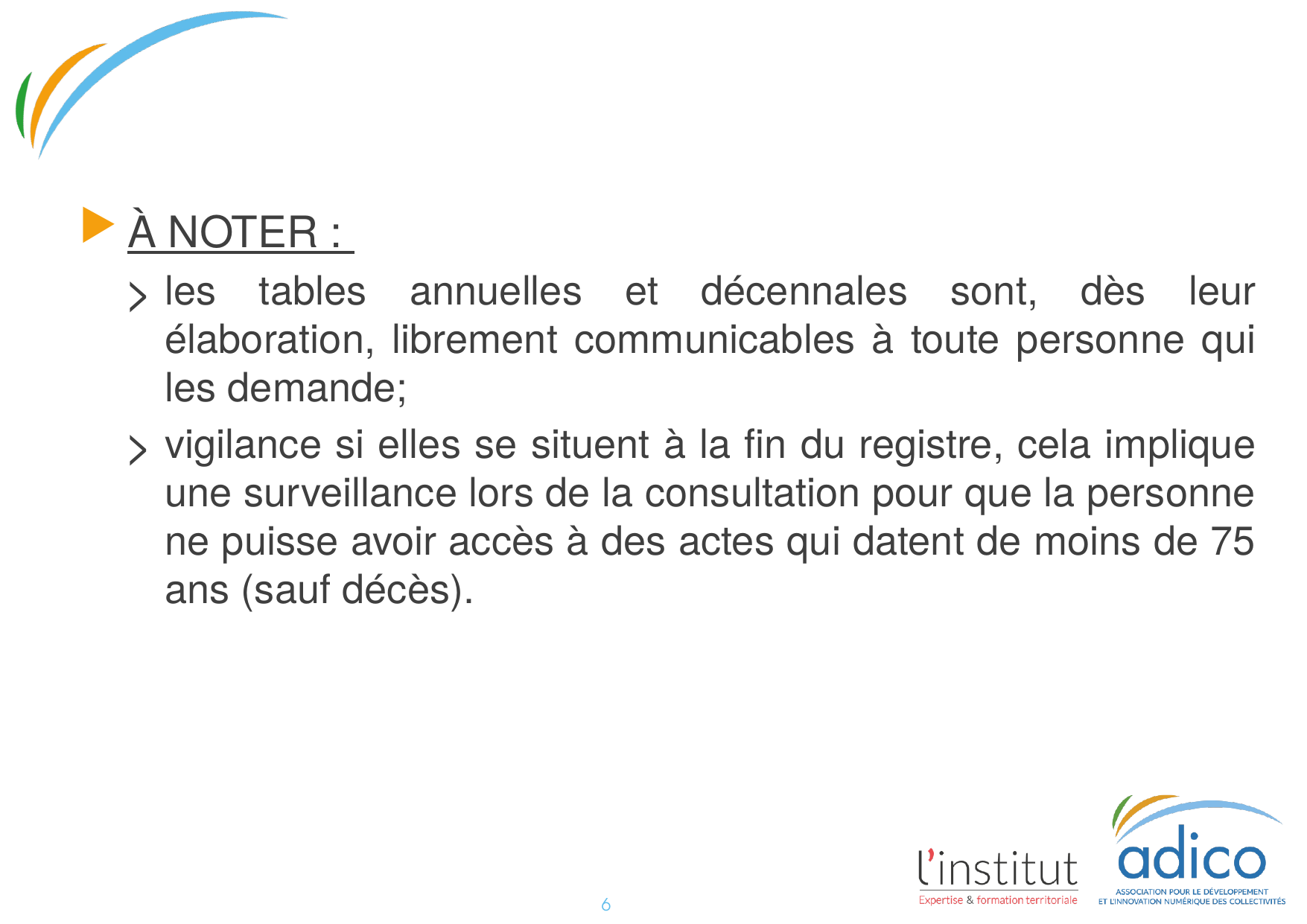

#

À NOTER :
les tables annuelles et décennales sont, dès leur élaboration, librement communicables à toute personne qui les demande;
vigilance si elles se situent à la fin du registre, cela implique une surveillance lors de la consultation pour que la personne ne puisse avoir accès à des actes qui datent de moins de 75 ans (sauf décès).